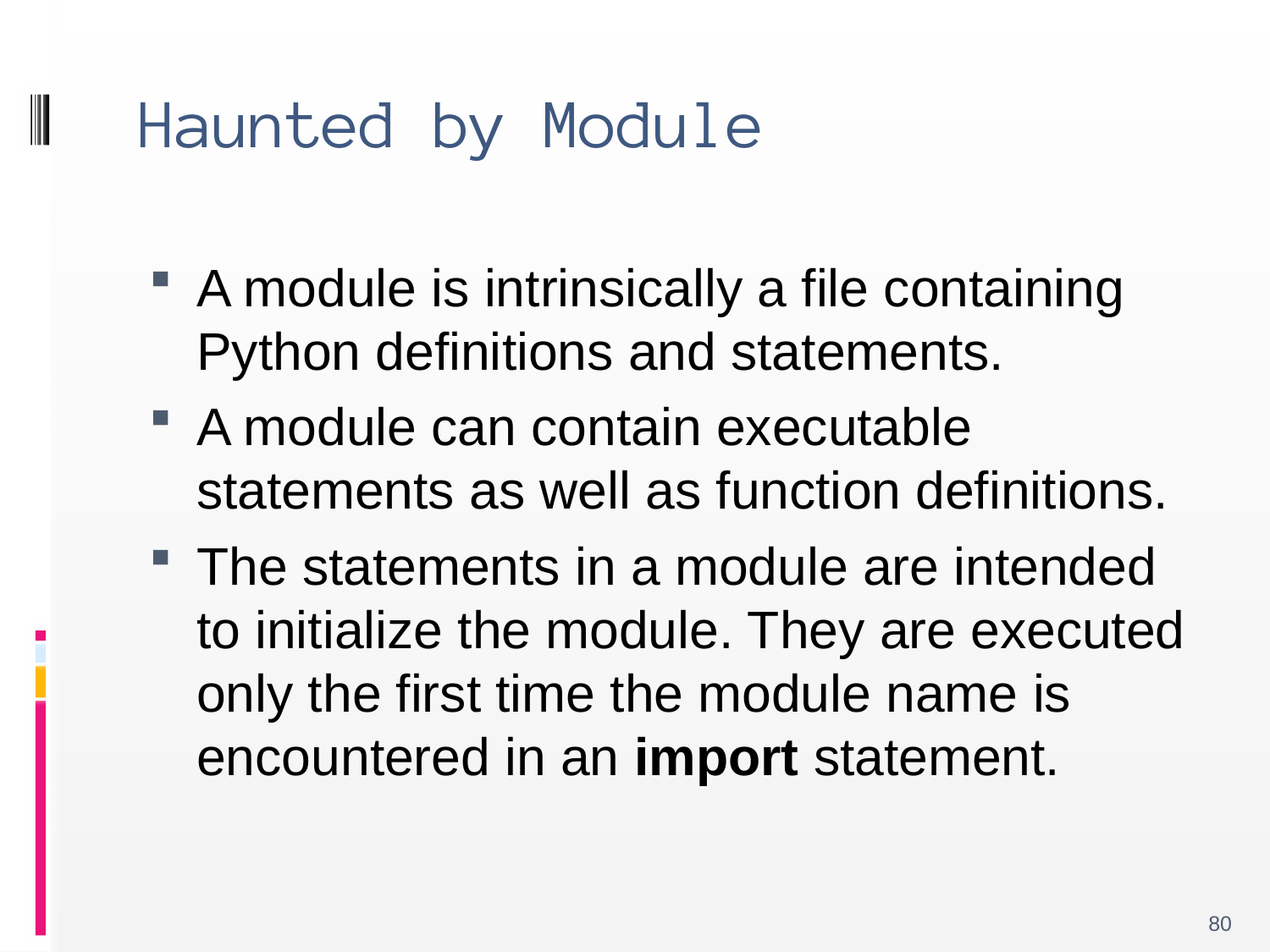

# Haunted by Module
A module is intrinsically a file containing Python definitions and statements.
A module can contain executable statements as well as function definitions.
The statements in a module are intended to initialize the module. They are executed only the first time the module name is encountered in an import statement.
80